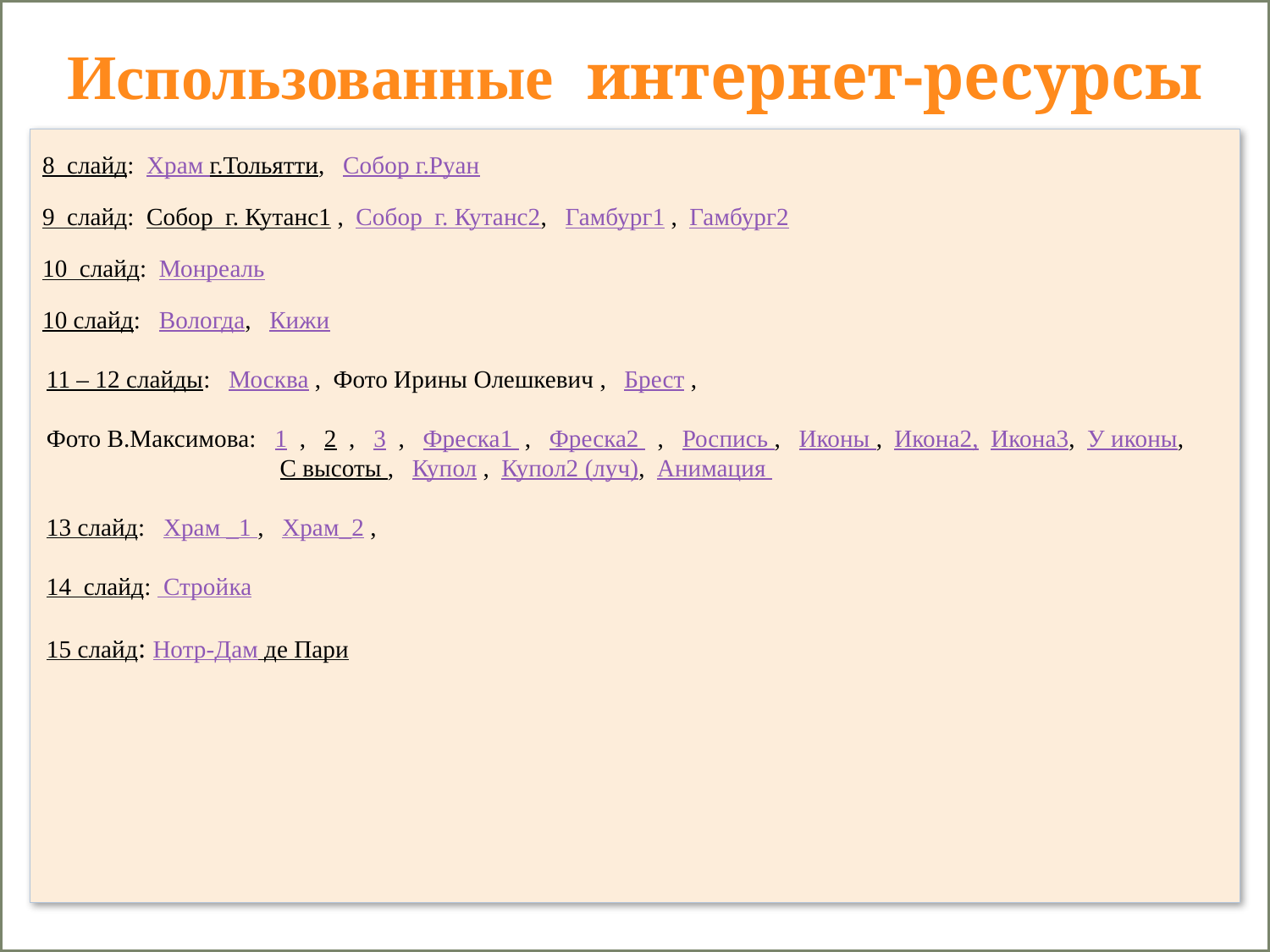

Использованные  интернет-ресурсы

8  слайд:  Храм г.Тольятти,   Собор г.Руан
9  слайд:  Собор  г. Кутанс1 ,  Собор  г. Кутанс2,   Гамбург1 ,  Гамбург2
10  слайд:  Монреаль
10 слайд:   Вологда,   Кижи
11 – 12 слайды:   Москва ,  Фото Ирины Олешкевич ,   Брест ,

Фото В.Максимова:   1  ,   2  ,   3  ,   Фреска1  ,   Фреска2   ,   Роспись ,   Иконы ,  Икона2,  Икона3,  У иконы,
                                      С высоты ,   Купол ,  Купол2 (луч),  Анимация

13 слайд:   Храм _1 ,   Храм_2 ,

14  слайд:  Стройка

15 слайд: Нотр-Дам де Пари